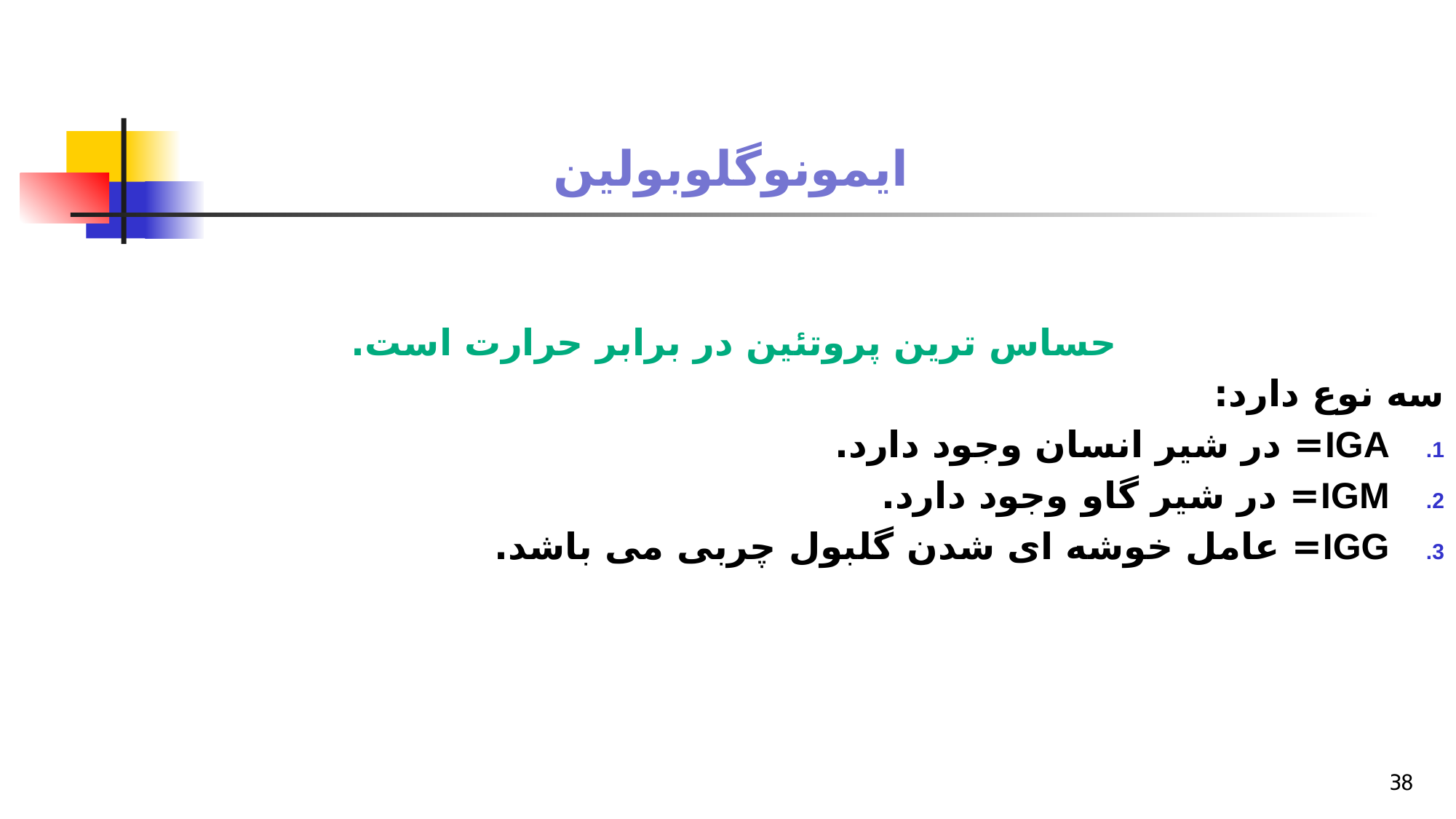

# ایمونوگلوبولین

حساس ترین پروتئین در برابر حرارت است.
سه نوع دارد:
IGA= در شیر انسان وجود دارد.
IGM= در شیر گاو وجود دارد.
IGG= عامل خوشه ای شدن گلبول چربی می باشد.

38